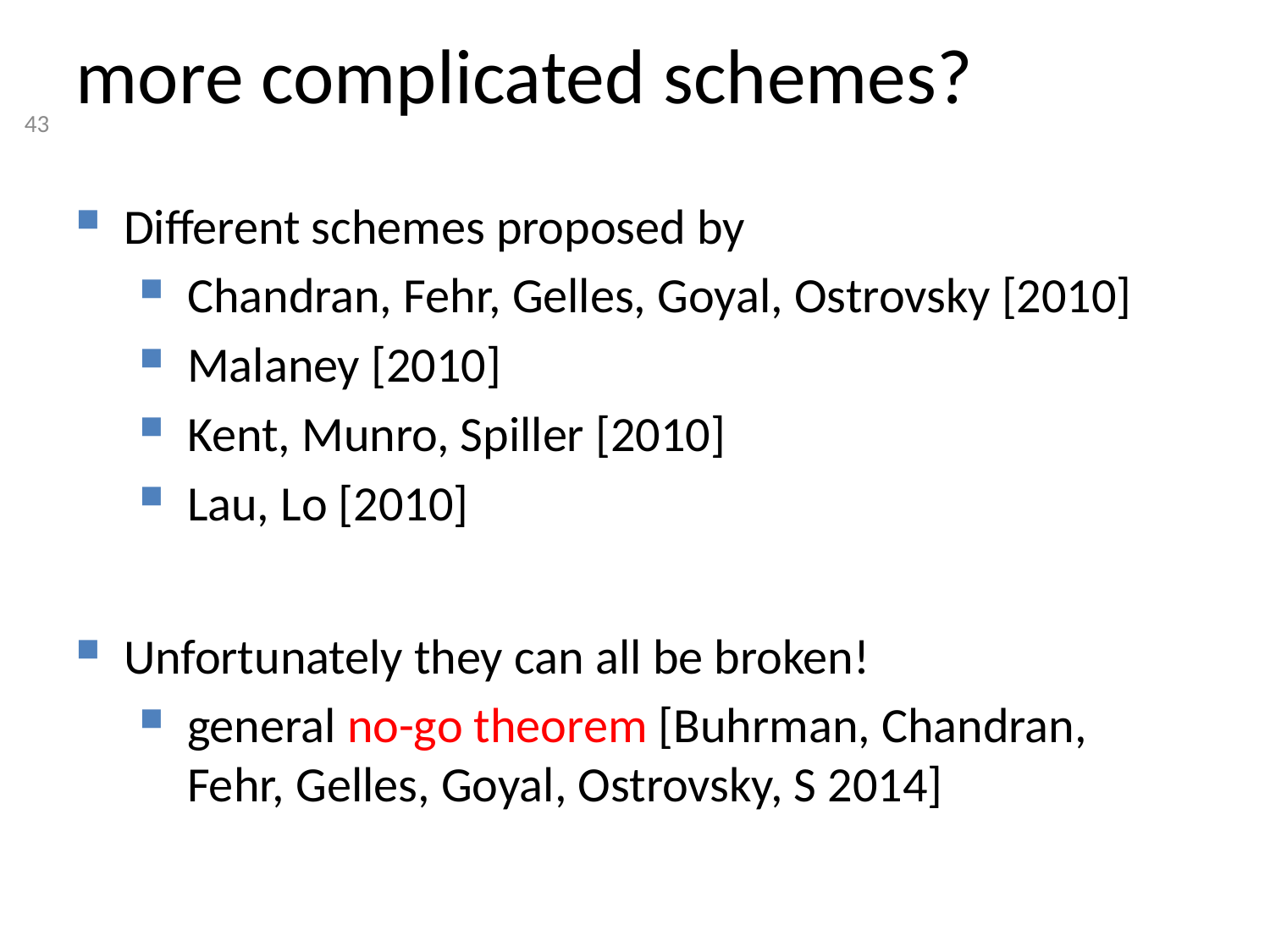

# more complicated schemes?
Different schemes proposed by
Chandran, Fehr, Gelles, Goyal, Ostrovsky [2010]
Malaney [2010]
Kent, Munro, Spiller [2010]
Lau, Lo [2010]

Unfortunately they can all be broken!
general no-go theorem [Buhrman, Chandran, Fehr, Gelles, Goyal, Ostrovsky, S 2014]